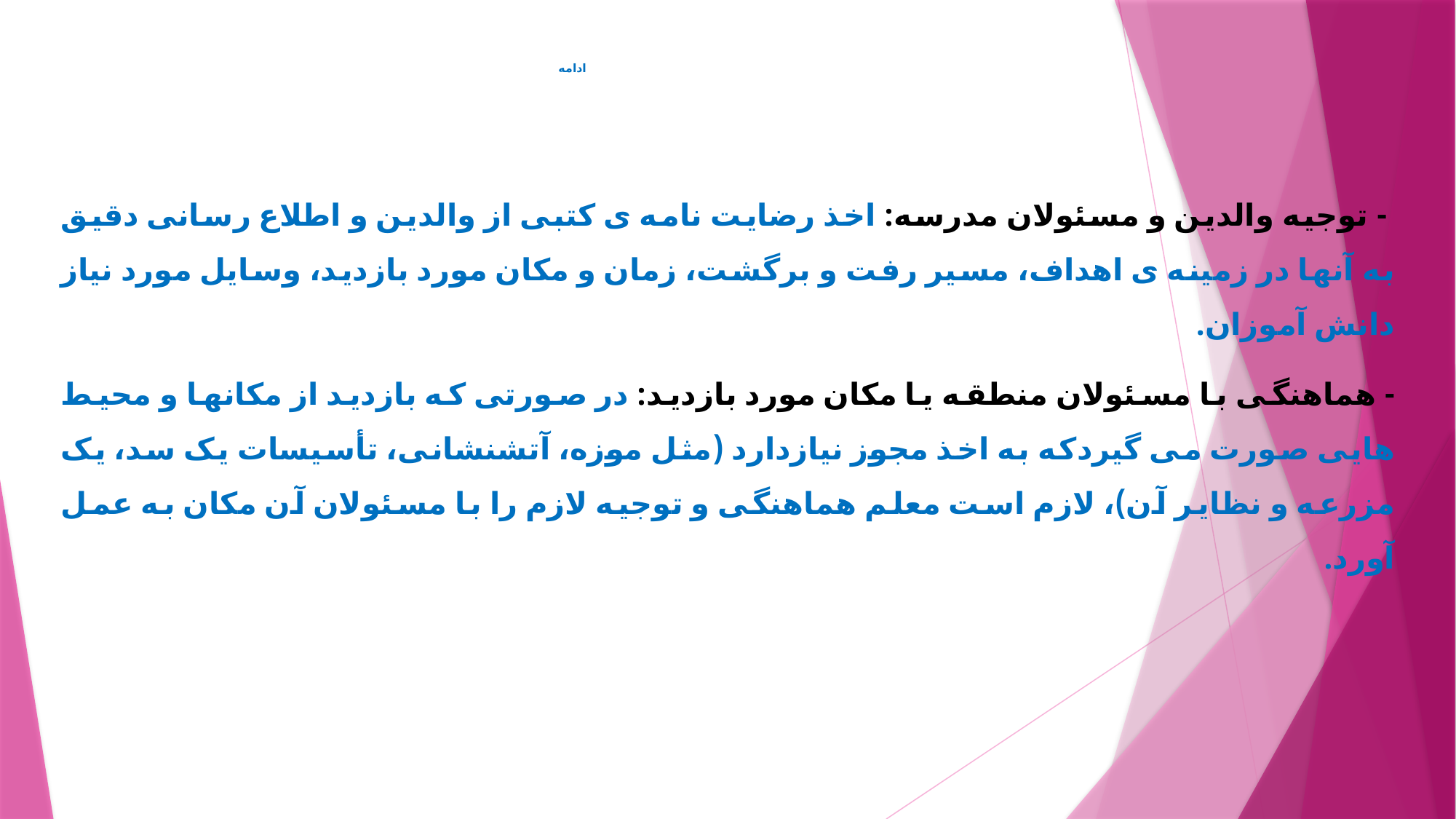

# ادامه
 - توجيه والدين و مسئولان مدرسه: اخذ رضايت نامه ی کتبی از والدين و اطلاع رسانی دقيق به آنها در زمينه ی اهداف، مسير رفت و برگشت، زمان و مکان مورد بازديد، وسايل مورد نياز دانش آموزان.
- هماهنگی با مسئولان منطقه يا مکان مورد بازديد: در صورتی که بازديد از مکانها و محيط هايی صورت می گيردکه به اخذ مجوز نيازدارد (مثل موزه، آتشنشانی، تأسيسات يک سد، يک مزرعه و نظاير آن)، لازم است معلم هماهنگی و توجيه لازم را با مسئولان آن مکان به عمل آورد.